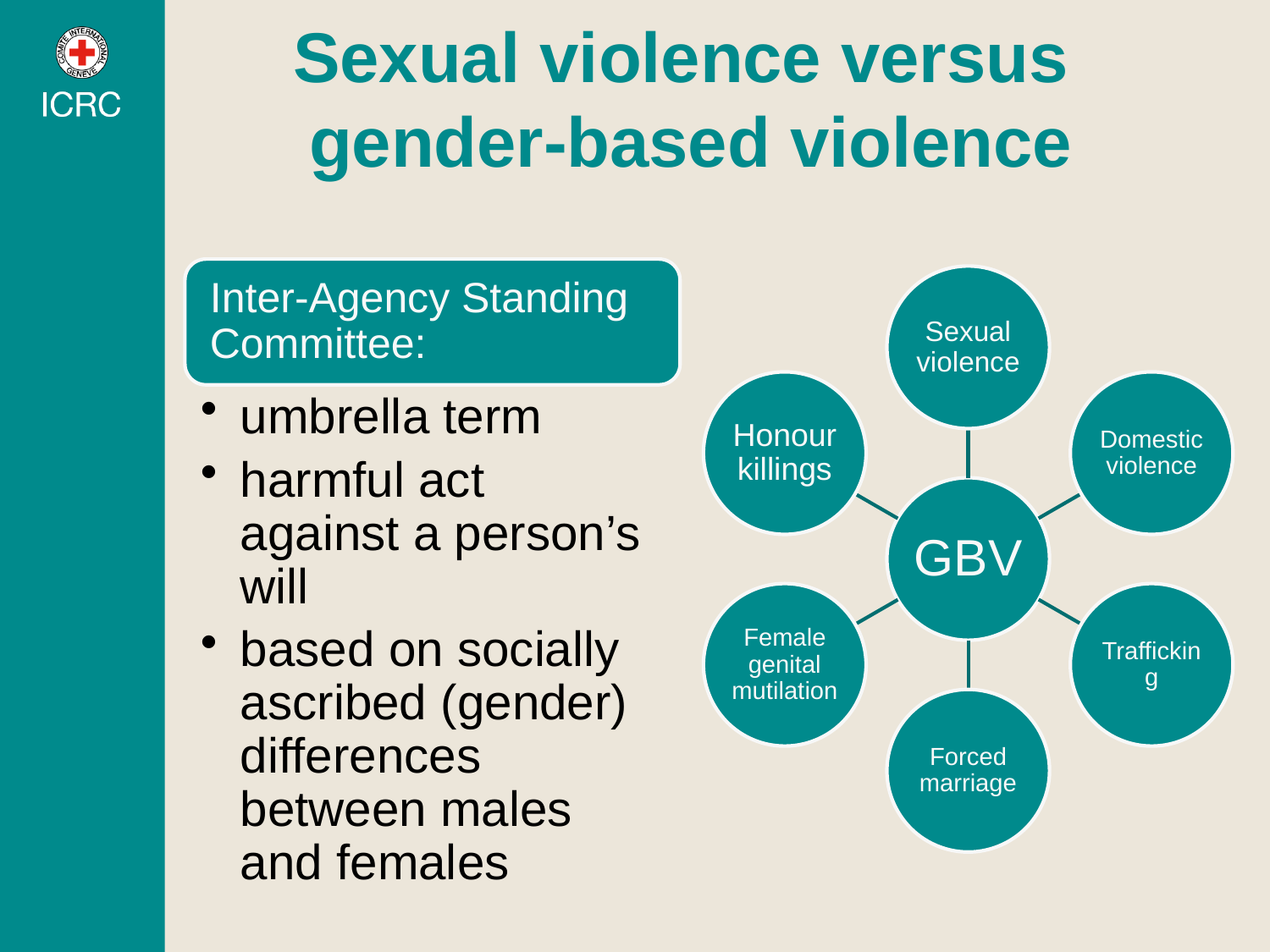

# Sexual violence versus gender-based violence
GBV

Sexual violence

Domestic violence

Trafficking

Forced marriage

Female genital mutilation

Honour killings
Inter-Agency Standing Committee:
umbrella term
harmful act against a person’s will
based on socially ascribed (gender) differences between males and females